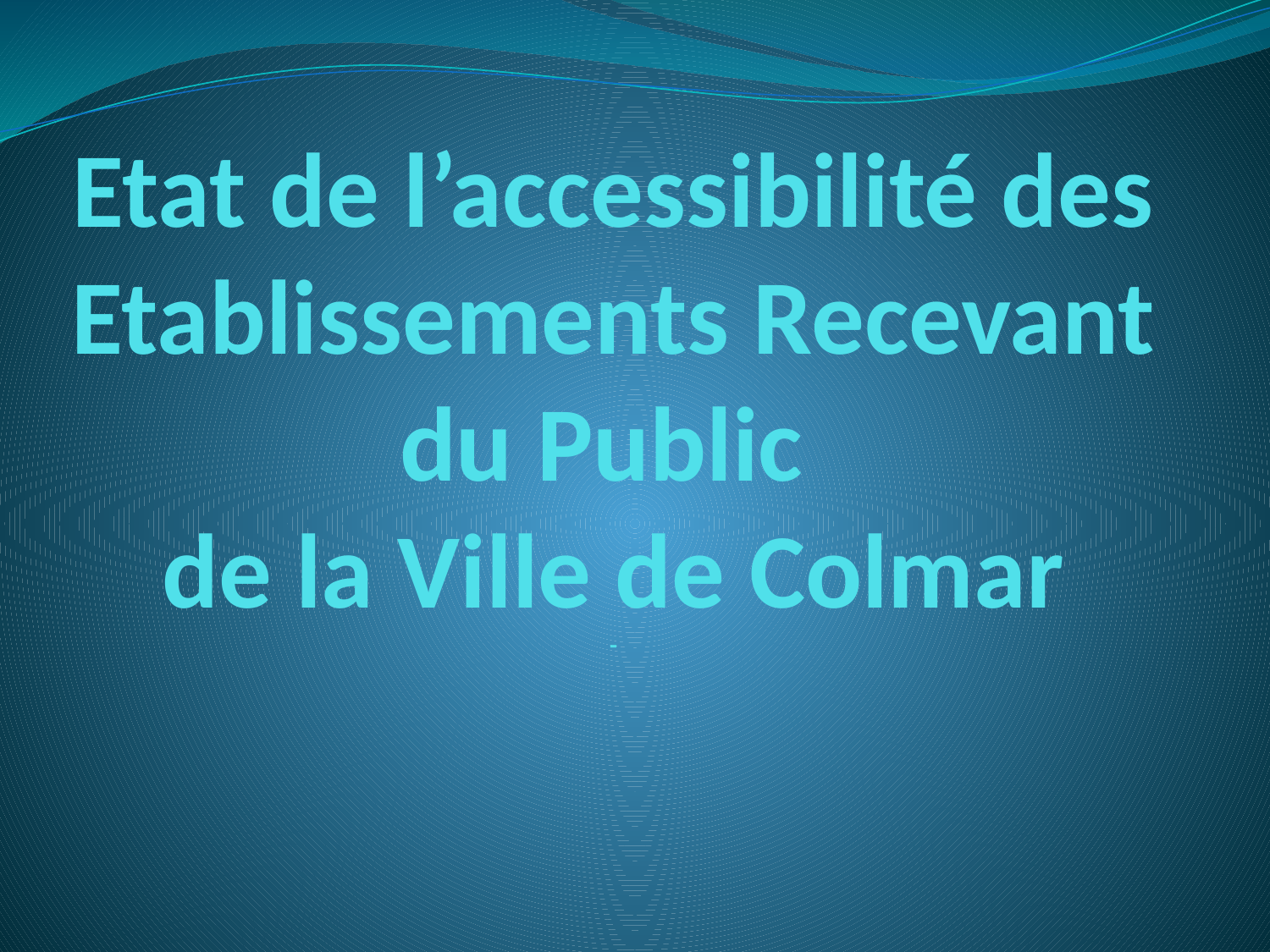

# Etat de l’accessibilité des Etablissements Recevant du Public de la Ville de Colmar -